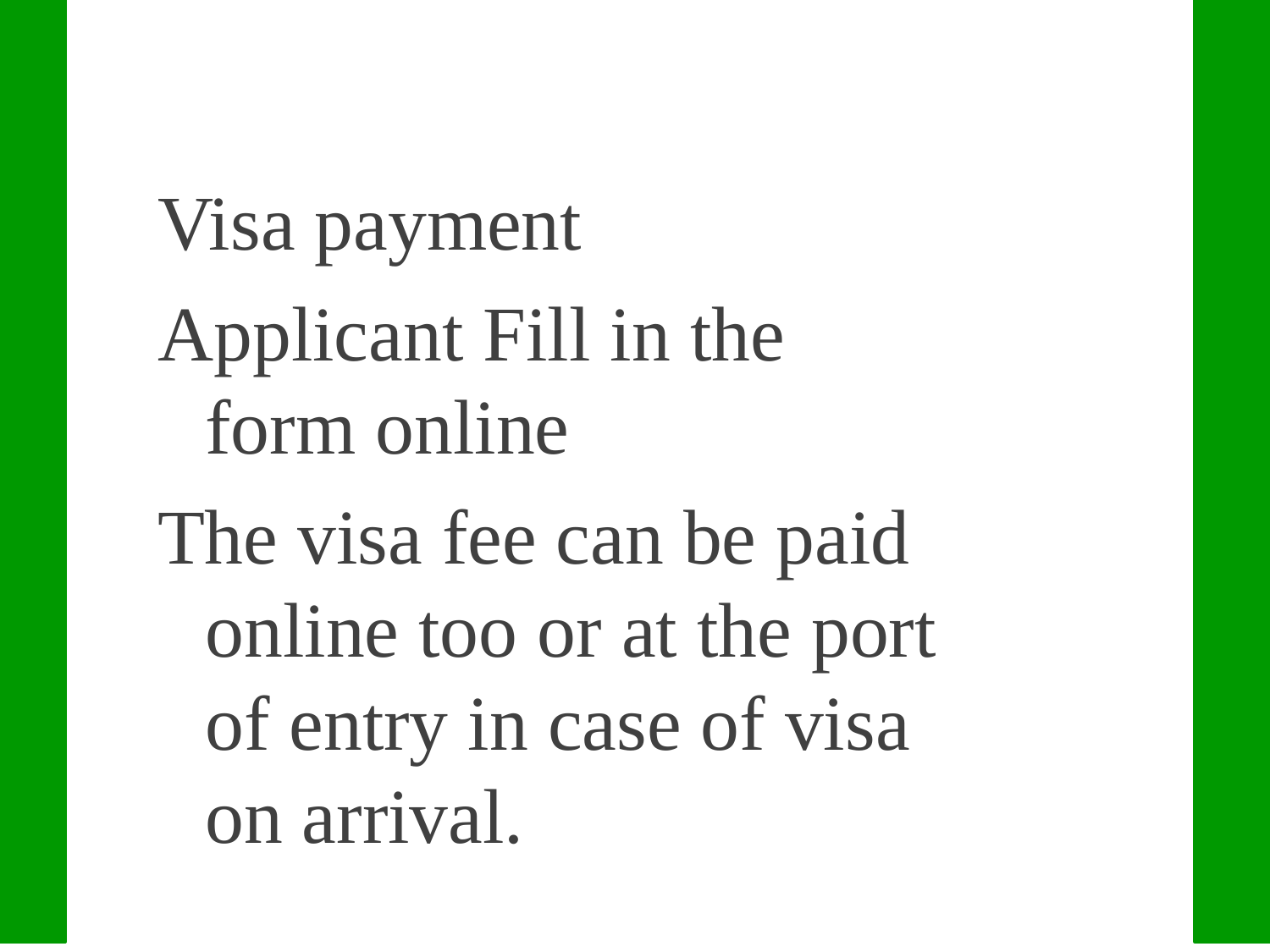

Visa payment
Applicant Fill in the form online
The visa fee can be paid online too or at the port of entry in case of visa on arrival.